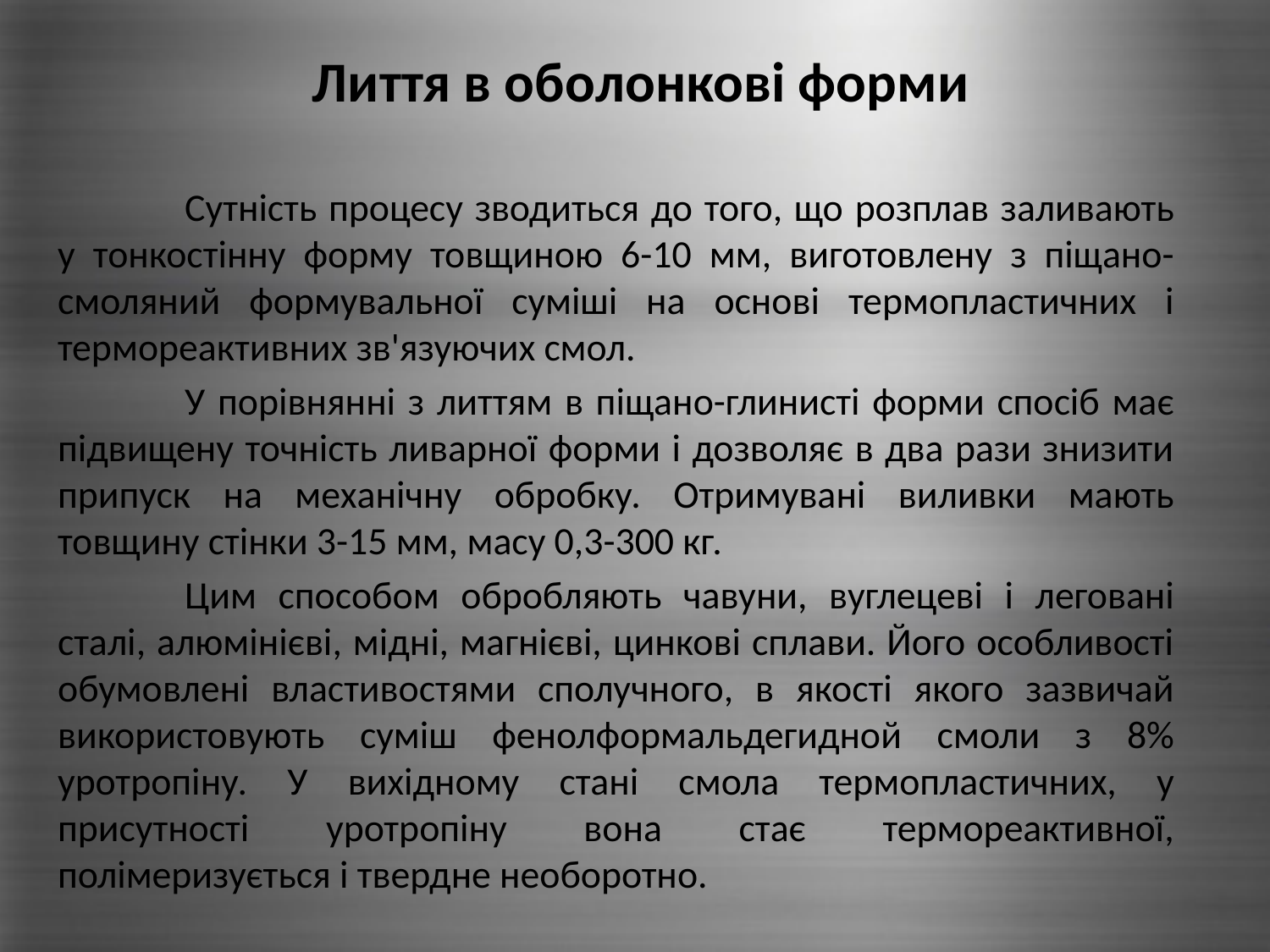

# Лиття в оболонкові форми
	Сутність процесу зводиться до того, що розплав заливають у тонкостінну форму товщиною 6-10 мм, виготовлену з піщано-смоляний формувальної суміші на основі термопластичних і термореактивних зв'язуючих смол.
	У порівнянні з литтям в піщано-глинисті форми спосіб має підвищену точність ливарної форми і дозволяє в два рази знизити припуск на механічну обробку. Отримувані виливки мають товщину стінки 3-15 мм, масу 0,3-300 кг.
	Цим способом обробляють чавуни, вуглецеві і леговані сталі, алюмінієві, мідні, магнієві, цинкові сплави. Його особливості обумовлені властивостями сполучного, в якості якого зазвичай використовують суміш фенолформальдегидной смоли з 8% уротропіну. У вихідному стані смола термопластичних, у присутності уротропіну вона стає термореактивної, полімеризується і твердне необоротно.